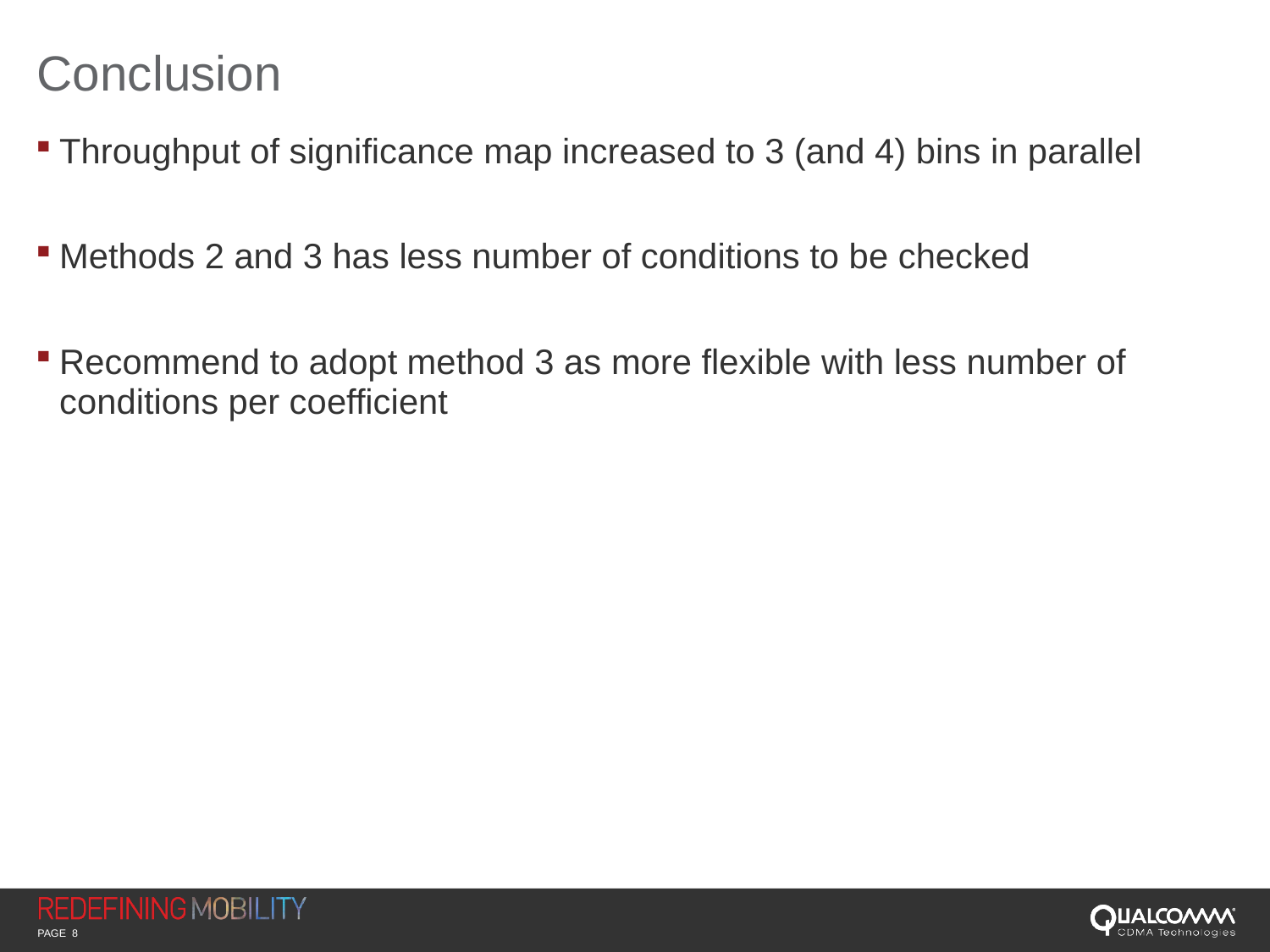

# Conclusion
Throughput of significance map increased to 3 (and 4) bins in parallel

Methods 2 and 3 has less number of conditions to be checked

Recommend to adopt method 3 as more flexible with less number of conditions per coefficient